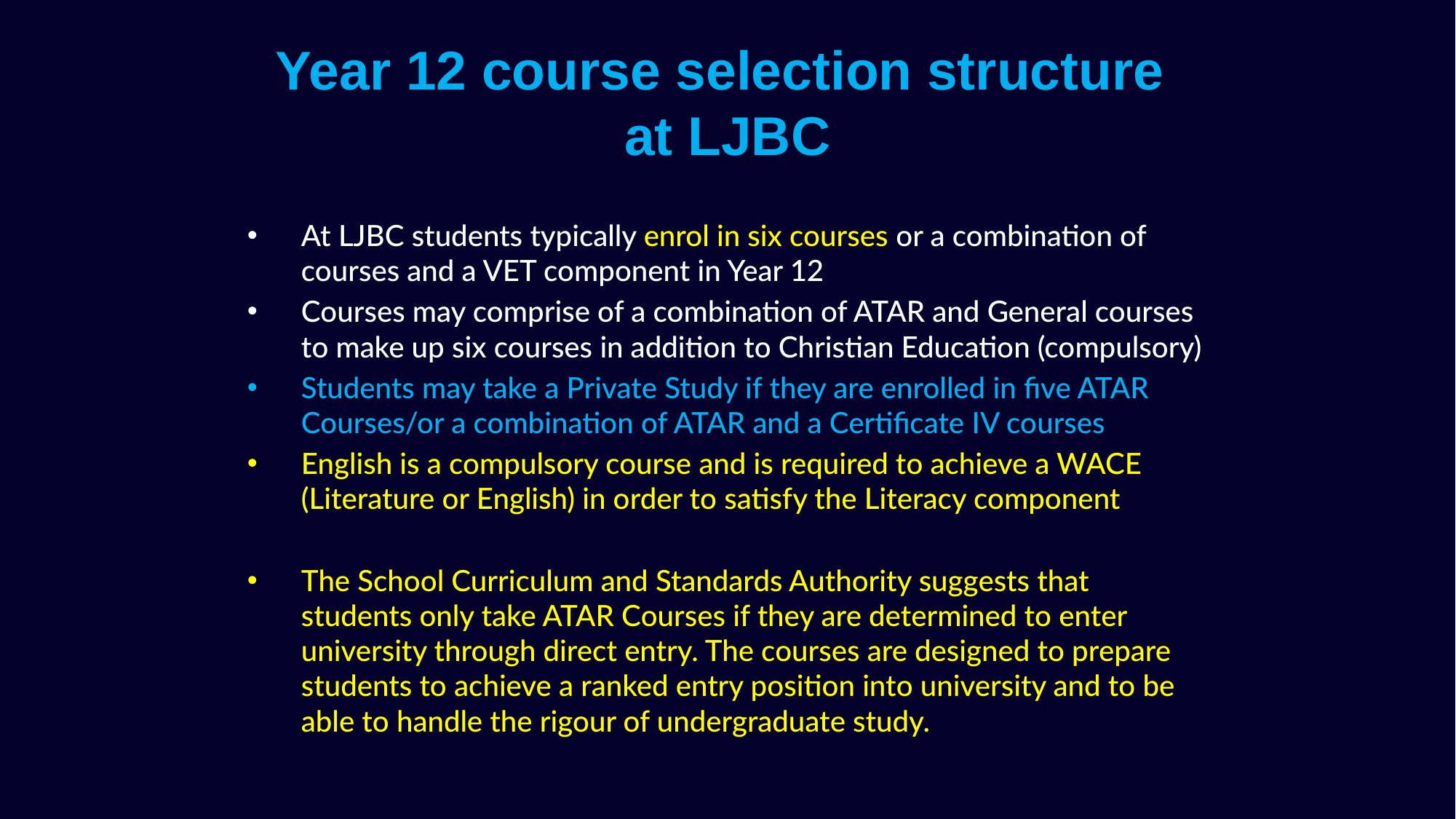

# Year 12 course selection structure at LJBC
At LJBC students typically enrol in six courses or a combination of courses and a VET component in Year 12
Courses may comprise of a combination of ATAR and General courses to make up six courses in addition to Christian Education (compulsory)
Students may take a Private Study if they are enrolled in five ATAR Courses/or a combination of ATAR and a Certificate IV courses
English is a compulsory course and is required to achieve a WACE (Literature or English) in order to satisfy the Literacy component

The School Curriculum and Standards Authority suggests that students only take ATAR Courses if they are determined to enter university through direct entry. The courses are designed to prepare students to achieve a ranked entry position into university and to be able to handle the rigour of undergraduate study.